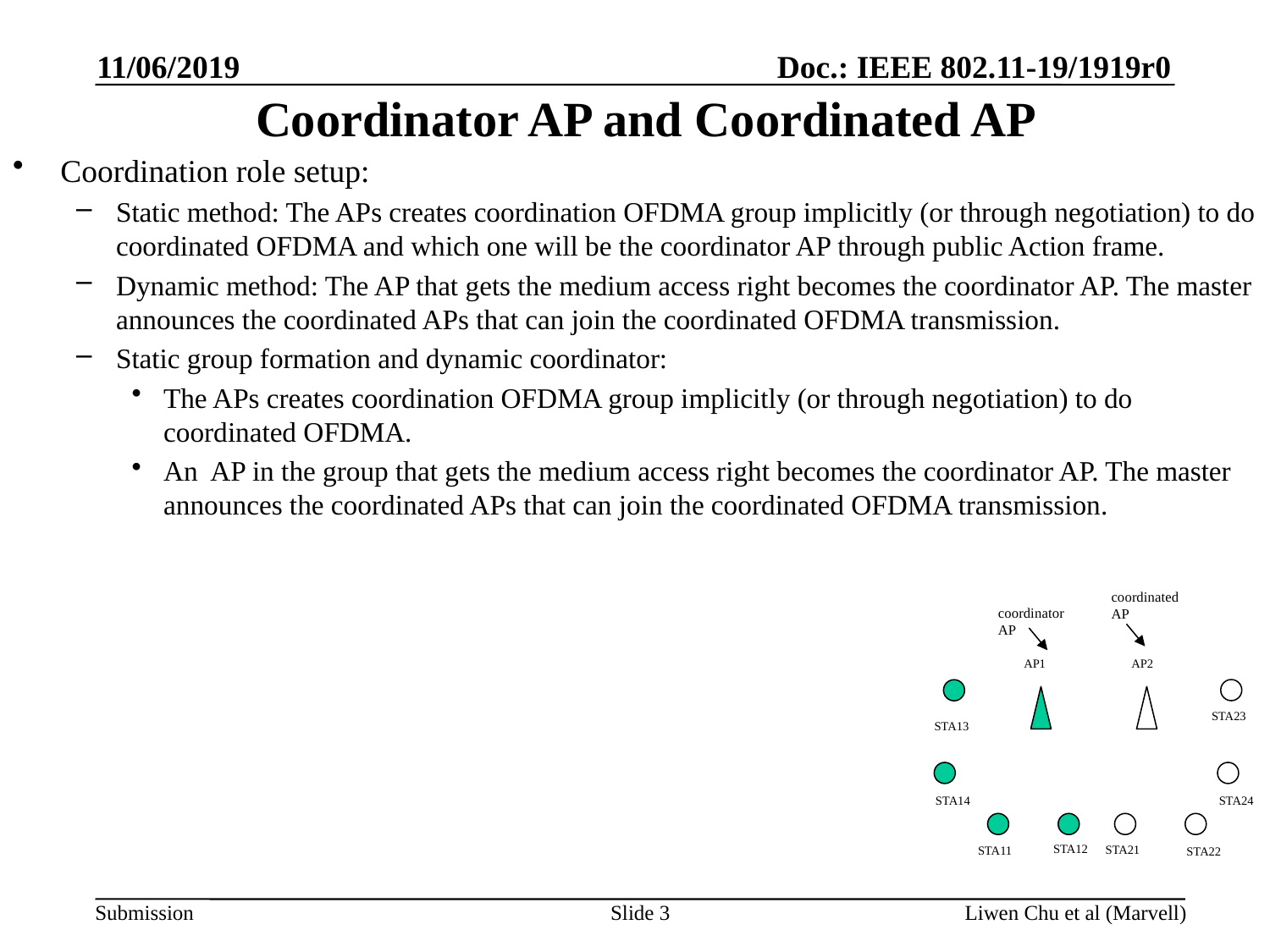

11/06/2019
# Coordinator AP and Coordinated AP
Coordination role setup:
Static method: The APs creates coordination OFDMA group implicitly (or through negotiation) to do coordinated OFDMA and which one will be the coordinator AP through public Action frame.
Dynamic method: The AP that gets the medium access right becomes the coordinator AP. The master announces the coordinated APs that can join the coordinated OFDMA transmission.
Static group formation and dynamic coordinator:
The APs creates coordination OFDMA group implicitly (or through negotiation) to do coordinated OFDMA.
An  AP in the group that gets the medium access right becomes the coordinator AP. The master announces the coordinated APs that can join the coordinated OFDMA transmission.

coordinated AP
coordinator AP
AP1
AP2

STA23
STA13

STA14
STA24

STA12
STA21
STA11
STA22
Slide 3
Liwen Chu et al (Marvell)